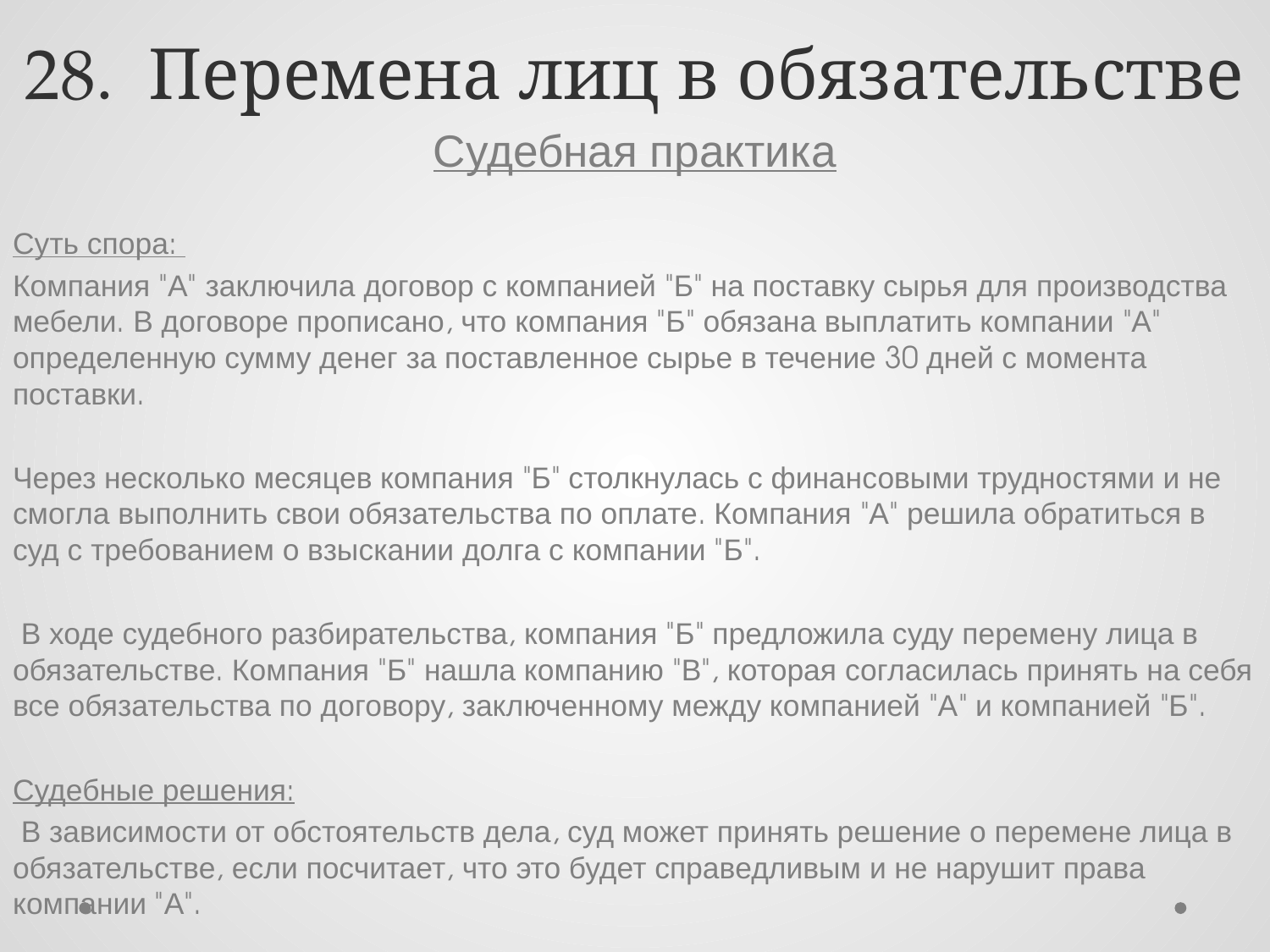

# 28.  Перемена лиц в обязательстве
Судебная практика

Суть спора:
Компания "А" заключила договор с компанией "Б" на поставку сырья для производства мебели. В договоре прописано, что компания "Б" обязана выплатить компании "А" определенную сумму денег за поставленное сырье в течение 30 дней с момента поставки.

Через несколько месяцев компания "Б" столкнулась с финансовыми трудностями и не смогла выполнить свои обязательства по оплате. Компания "А" решила обратиться в суд с требованием о взыскании долга с компании "Б".

 В ходе судебного разбирательства, компания "Б" предложила суду перемену лица в обязательстве. Компания "Б" нашла компанию "В", которая согласилась принять на себя все обязательства по договору, заключенному между компанией "А" и компанией "Б".

Судебные решения:
 В зависимости от обстоятельств дела, суд может принять решение о перемене лица в обязательстве, если посчитает, что это будет справедливым и не нарушит права компании "А".